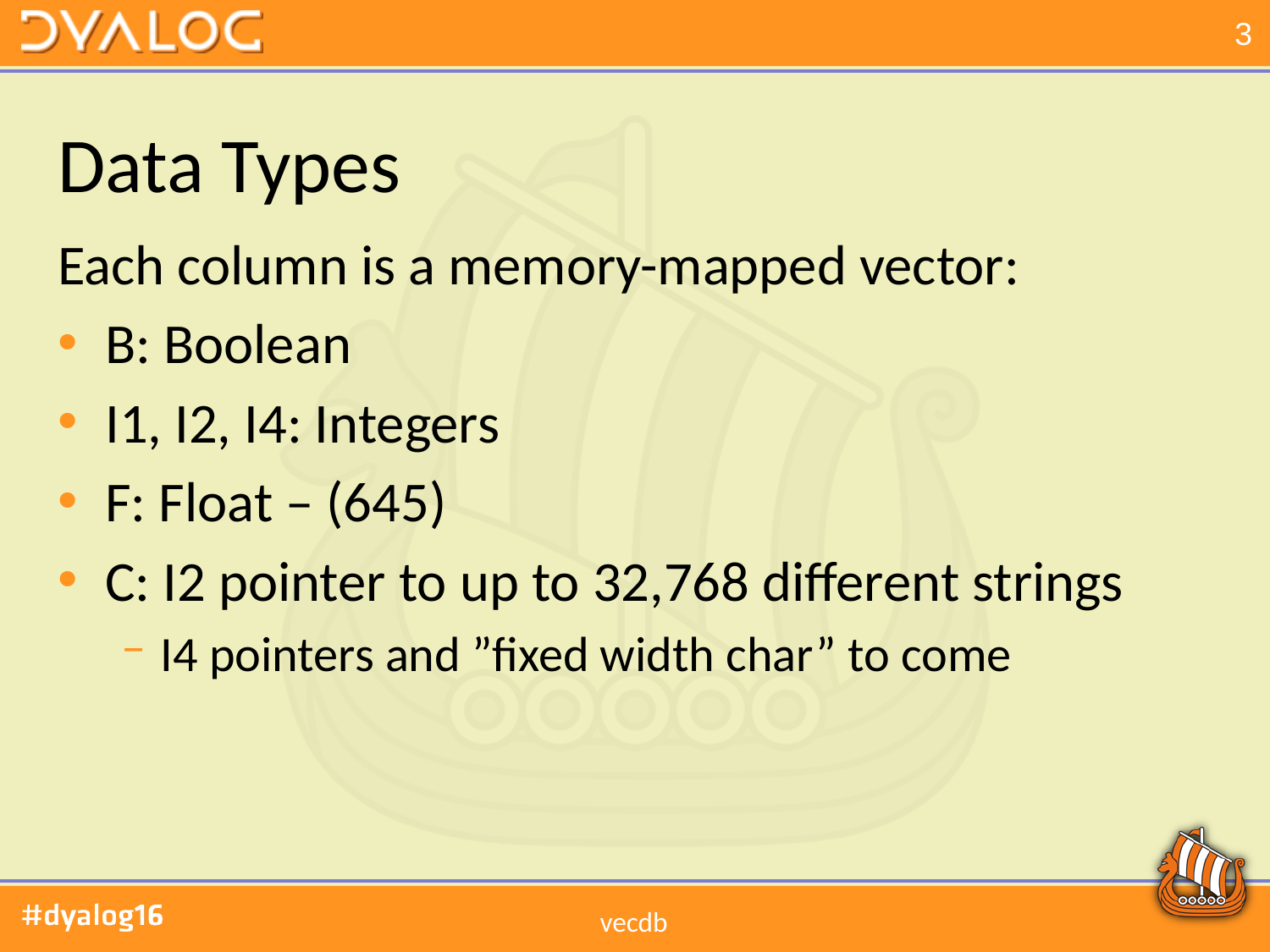

# Data Types
Each column is a memory-mapped vector:
B: Boolean
I1, I2, I4: Integers
F: Float – (645)
C: I2 pointer to up to 32,768 different strings
I4 pointers and ”fixed width char” to come

vecdb